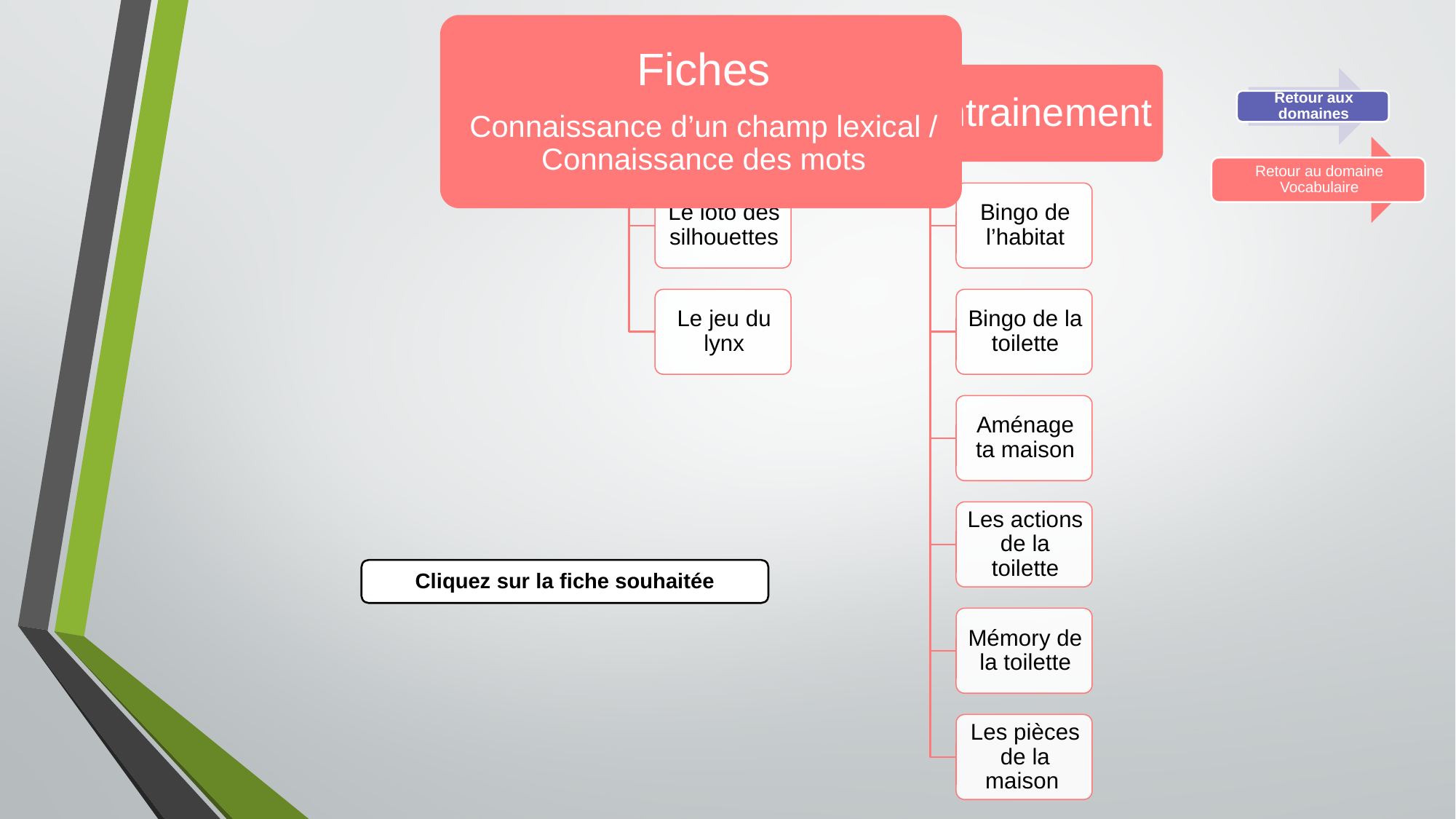

Fiches
Connaissance d’un champ lexical / Connaissance des mots
Renforcement
Le loto des silhouettes
Le jeu du lynx
Entrainement
Bingo de l’habitat
Bingo de la toilette
Aménage ta maison
Les actions de la toilette
Mémory de la toilette
Les pièces de la maison
Retour aux domaines
Retour au domaine Vocabulaire

Cliquez sur la fiche souhaitée